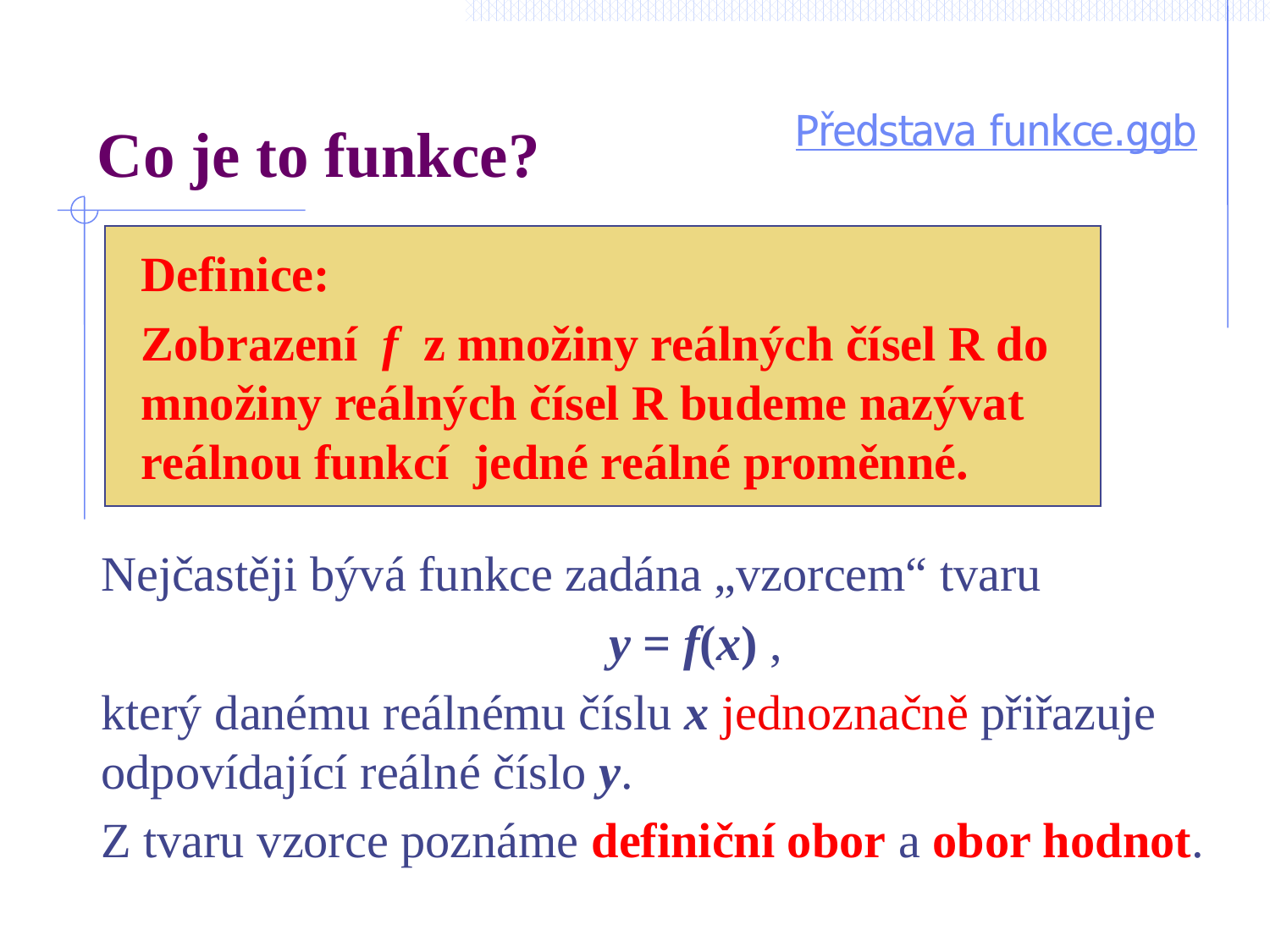

Představa funkce.ggb
# Co je to funkce?

 	Definice:
	Zobrazení  f  z množiny reálných čísel R do množiny reálných čísel R budeme nazývat reálnou funkcí  jedné reálné proměnné.
 	Nejčastěji bývá funkce zadána „vzorcem“ tvaru
					y = f(x) ,
	který danému reálnému číslu x jednoznačně přiřazuje odpovídající reálné číslo y.
	Z tvaru vzorce poznáme definiční obor a obor hodnot.